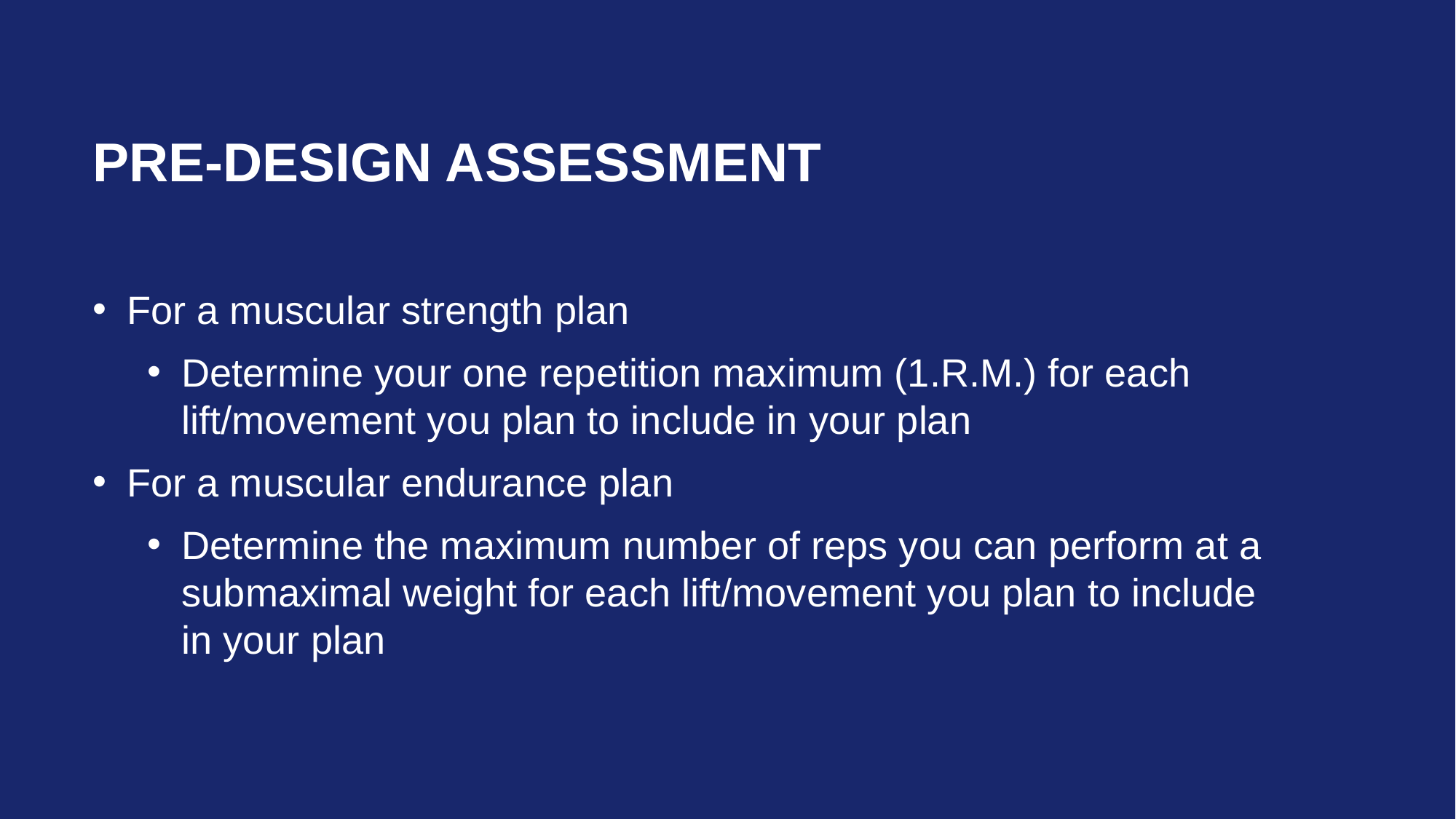

# Pre-design Assessment
For a muscular strength plan
Determine your one repetition maximum (1.R.M.) for each lift/movement you plan to include in your plan
For a muscular endurance plan
Determine the maximum number of reps you can perform at a submaximal weight for each lift/movement you plan to include in your plan